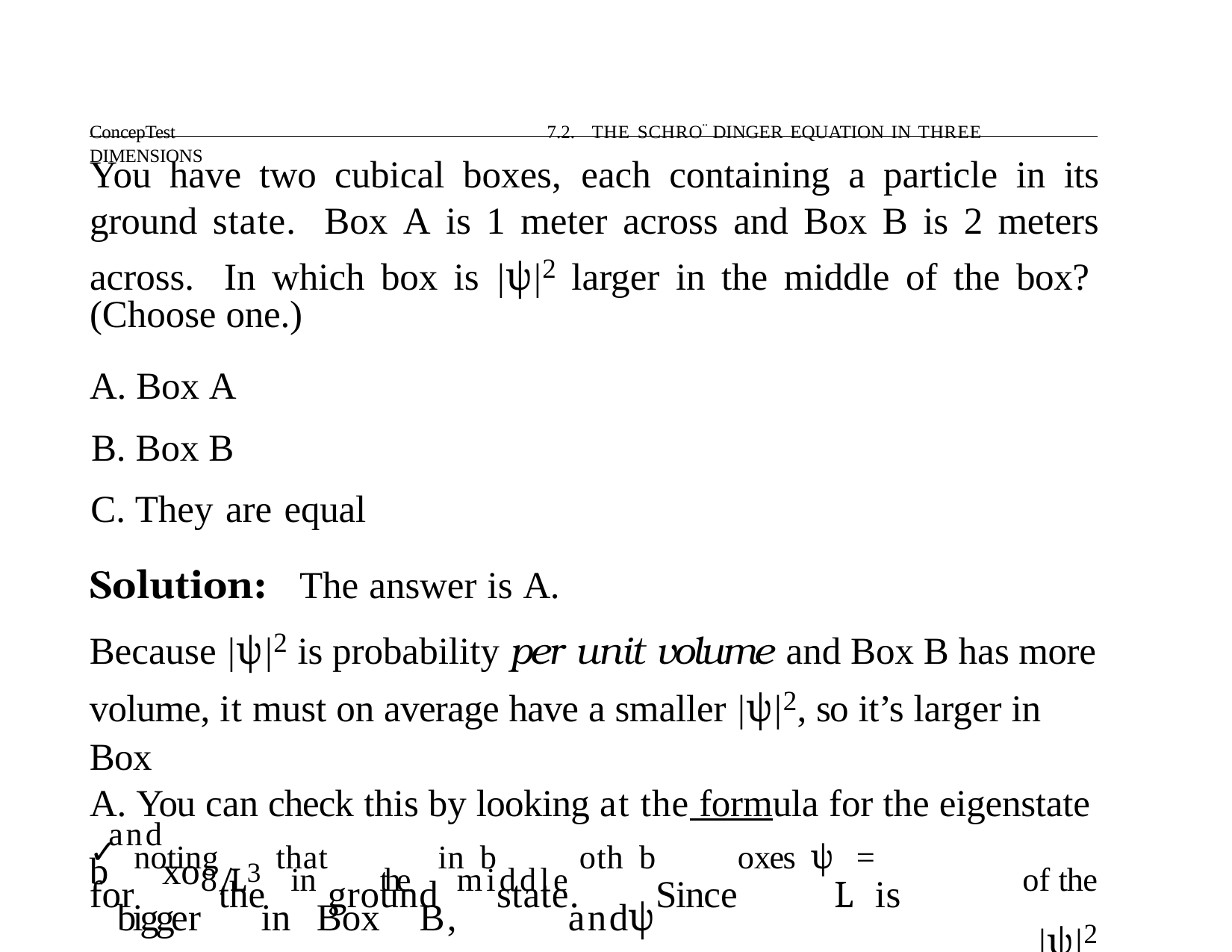

ConcepTest	7.2.  THE SCHRO¨ DINGER EQUATION IN THREE DIMENSIONS

# You have two cubical boxes, each containing a particle in its ground state.  Box A is 1 meter across and Box B is 2 meters across.  In which box is |ψ|2  larger in the middle of the box?
(Choose one.)
A. Box A
B. Box B
C. They are equal
Solution:	The answer is A.
Because |ψ|2 is probability per unit volume and Box B has more volume, it must on average have a smaller |ψ|2, so it’s larger in Box
A. You can check this by looking at the formula for the eigenstate

bandxo	fornotingthe thatgroundin bstate.oth bSinceoxes ψL=is ✓bigger8/L3ininBoxthe B,middleandψ	of the
|ψ|2
are bigger in Box A.